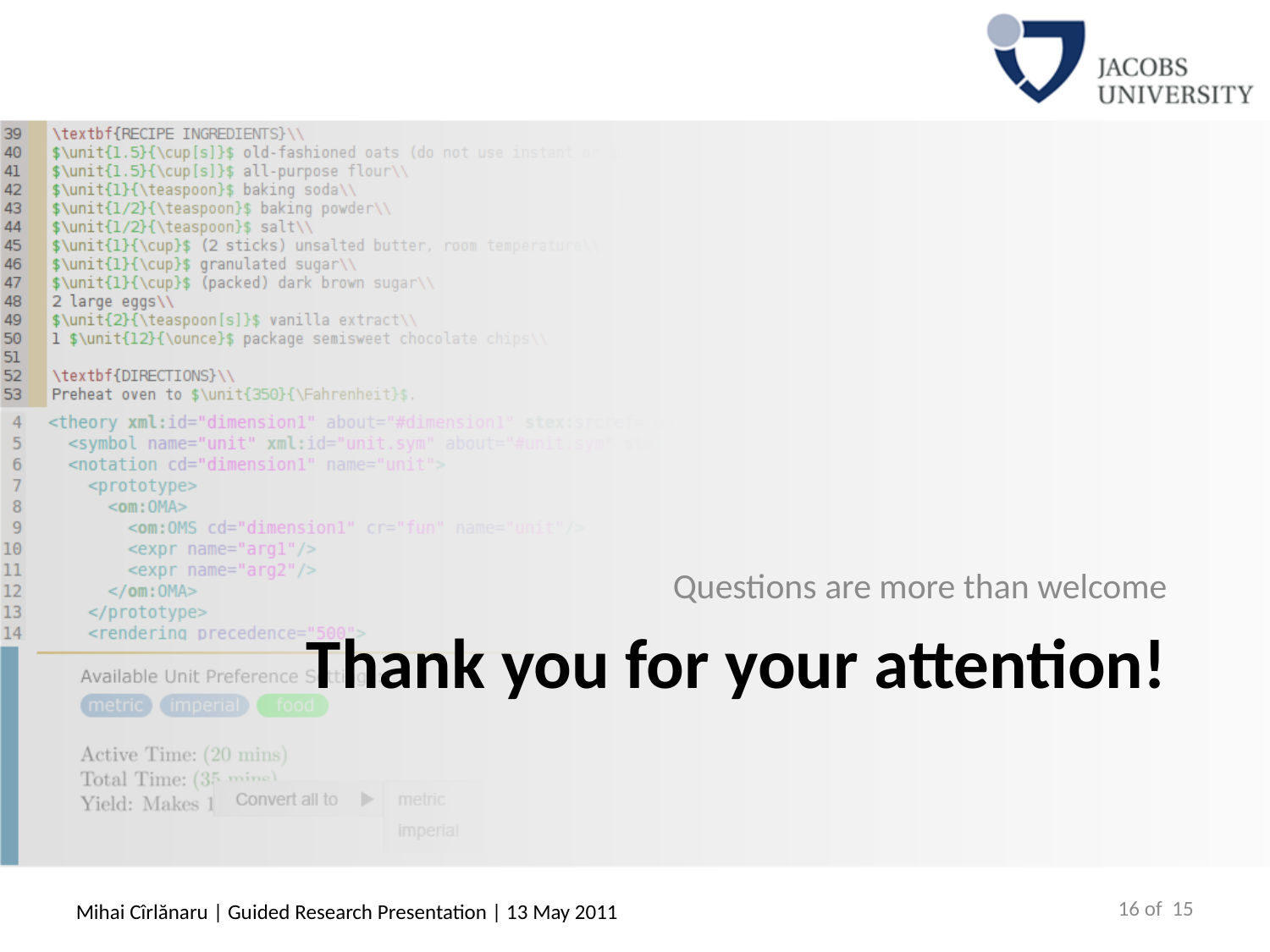

Questions are more than welcome
# Thank you for your attention!
16 of  15
Mihai Cîrlănaru | Guided Research Presentation | 13 May 2011